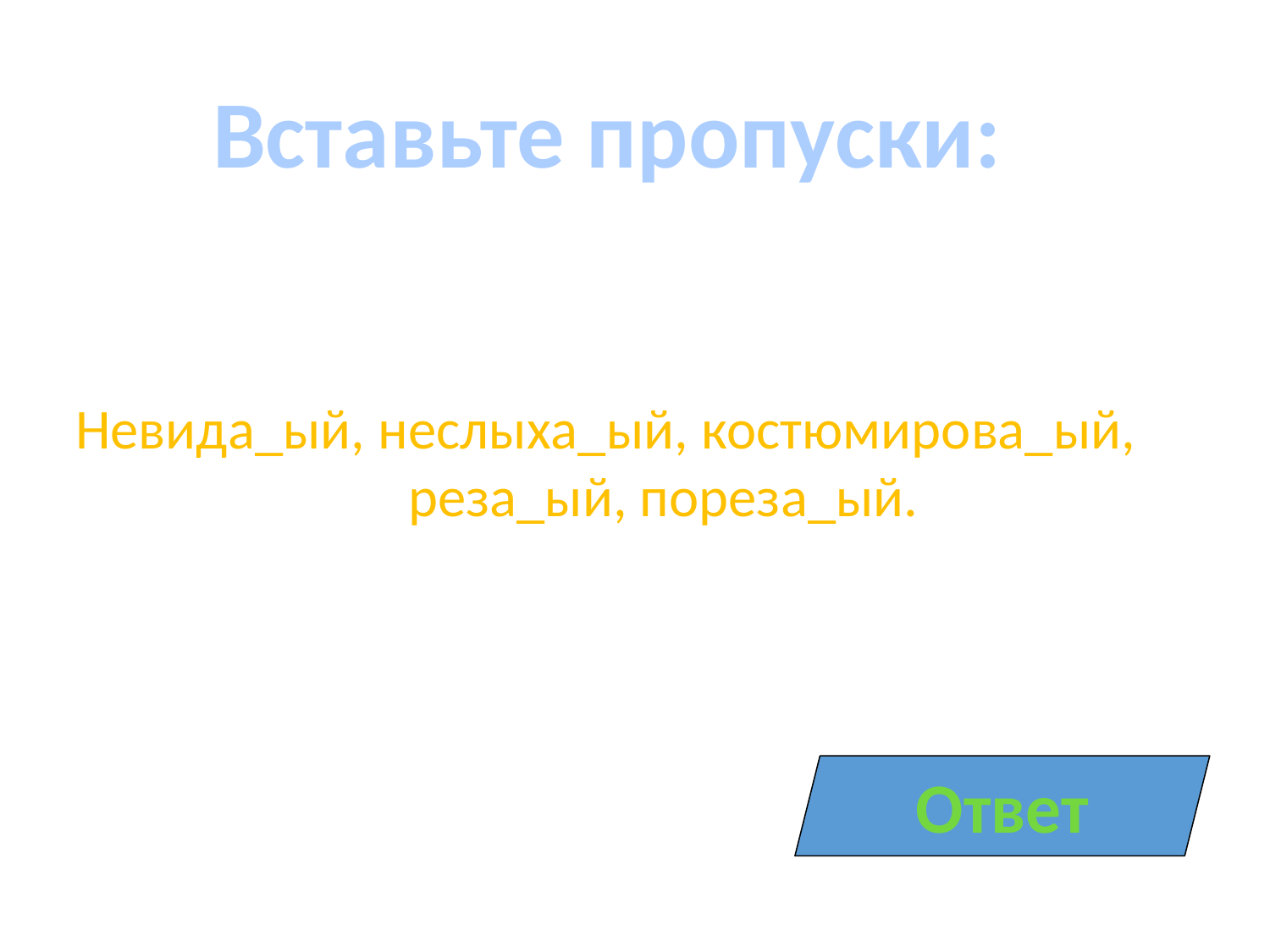

Вставьте пропуски:
Невида_ый, неслыха_ый, костюмирова_ый,
         реза_ый, пореза_ый.

Ответ